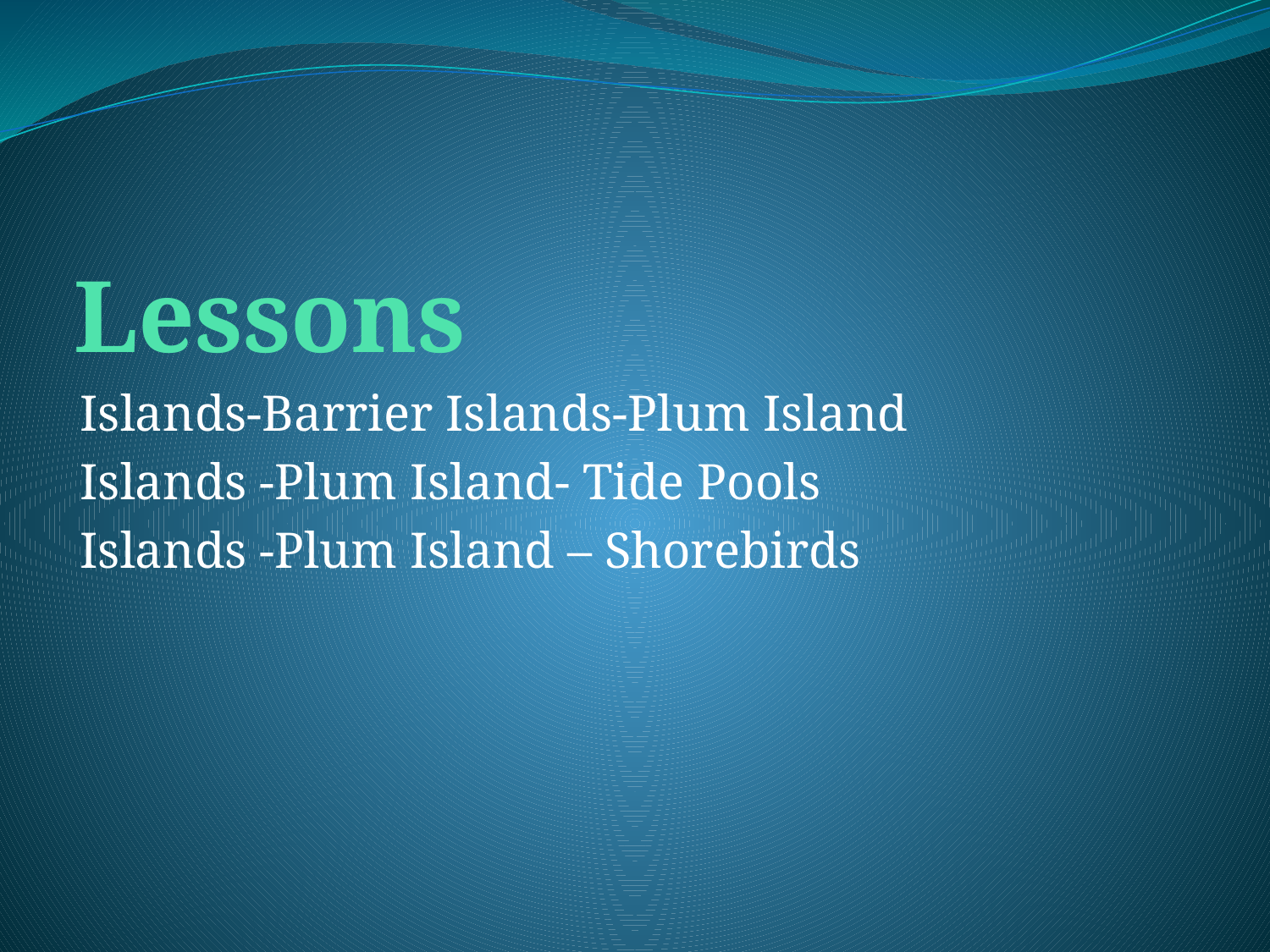

# Lessons
Islands-Barrier Islands-Plum Island
Islands -Plum Island- Tide Pools
Islands -Plum Island – Shorebirds